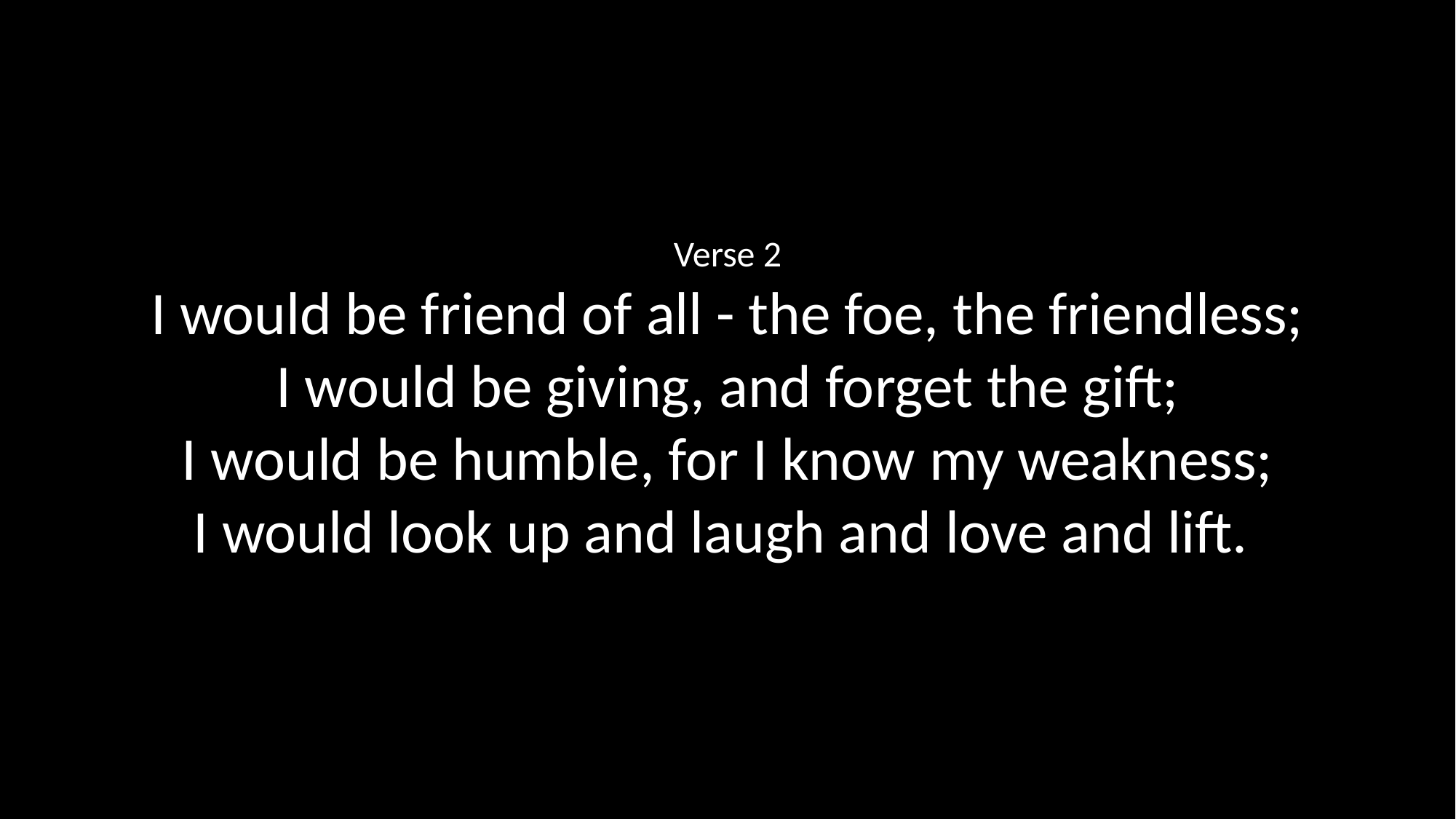

Verse 2
I would be friend of all - the foe, the friendless;
I would be giving, and forget the gift;
I would be humble, for I know my weakness;
I would look up and laugh and love and lift.